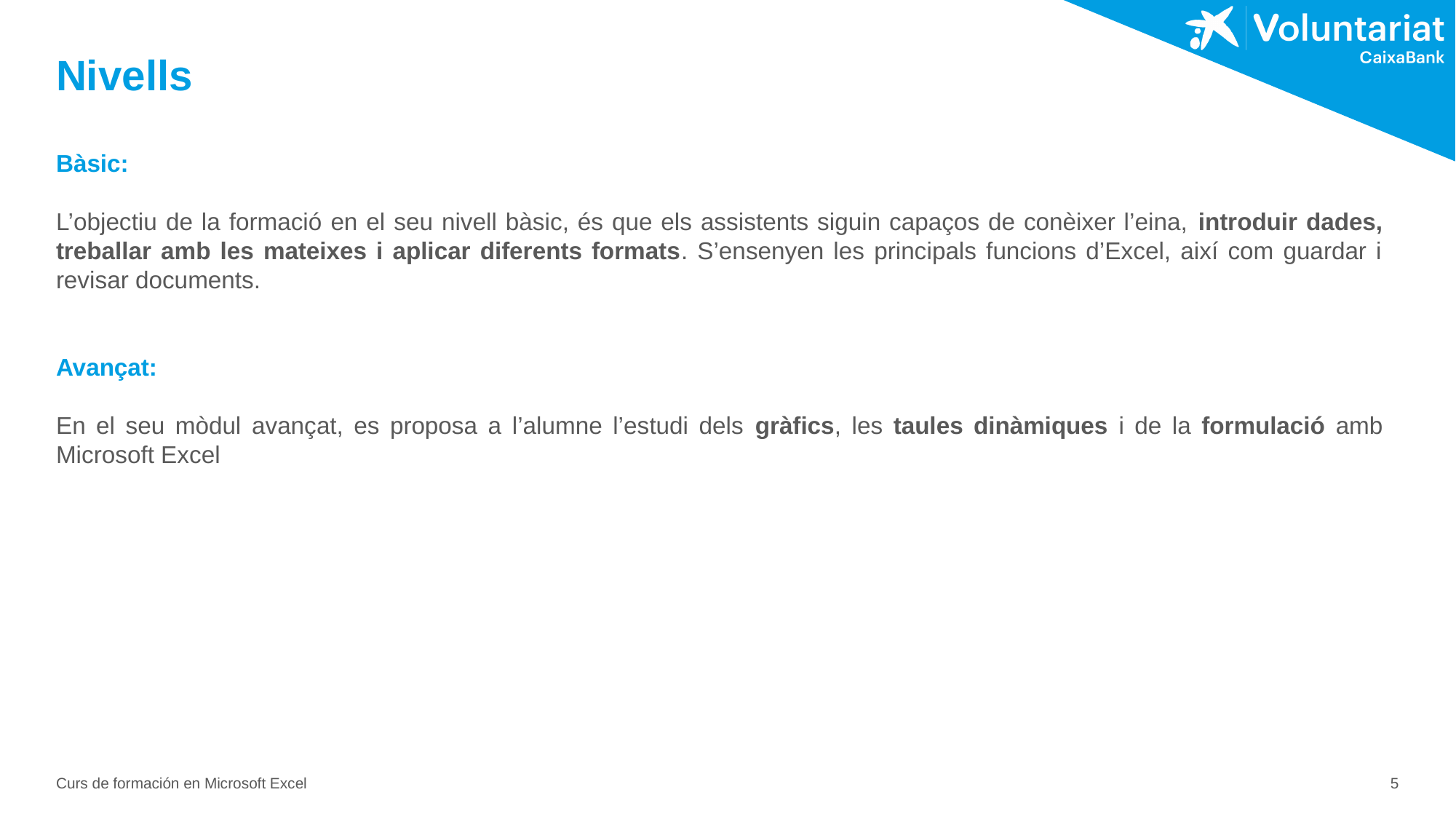

# Nivells

Bàsic:

L’objectiu de la formació en el seu nivell bàsic, és que els assistents siguin capaços de conèixer l’eina, introduir dades, treballar amb les mateixes i aplicar diferents formats. S’ensenyen les principals funcions d’Excel, així com guardar i revisar documents.

Avançat:

En el seu mòdul avançat, es proposa a l’alumne l’estudi dels gràfics, les taules dinàmiques i de la formulació amb Microsoft Excel